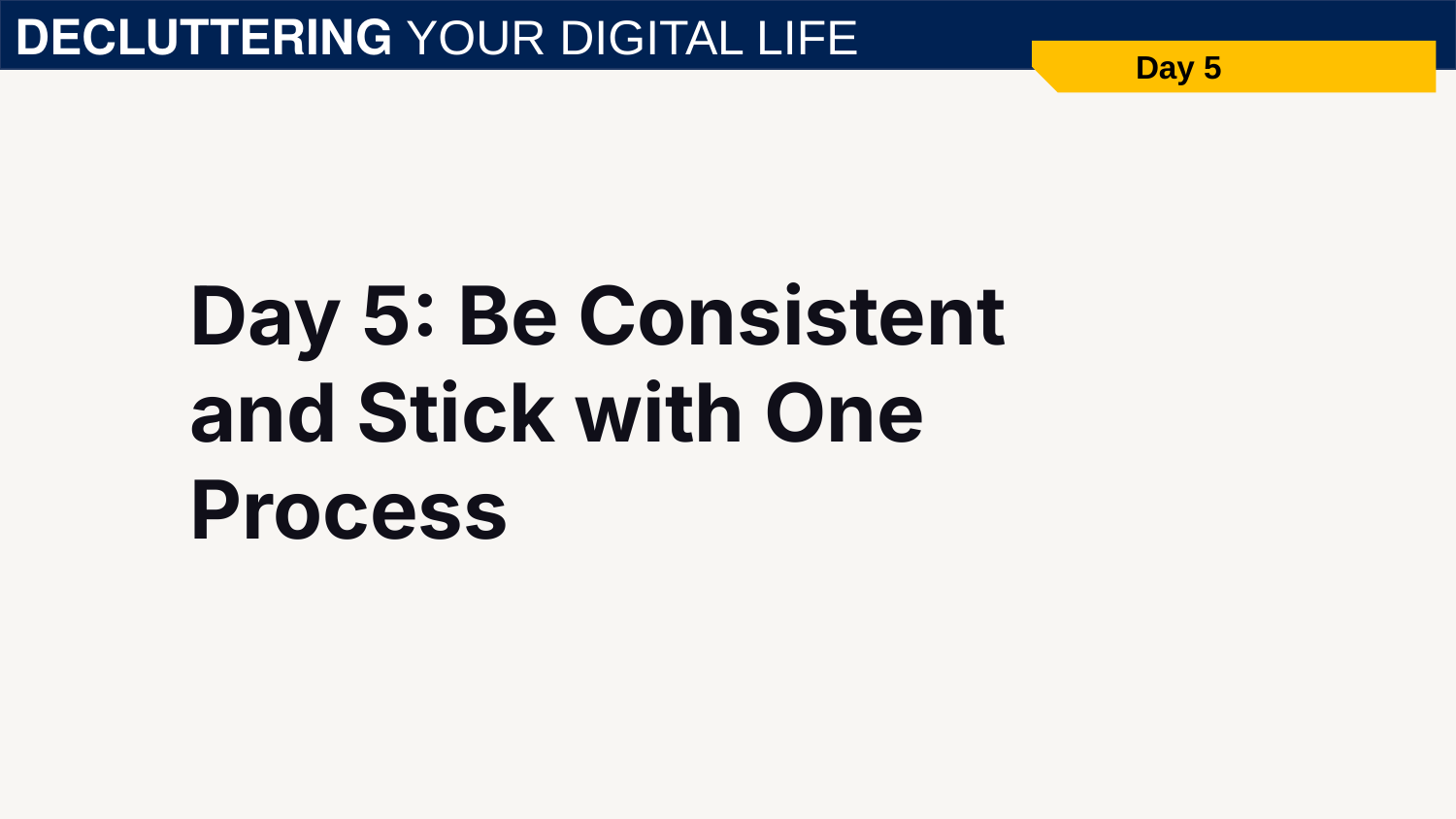

DECLUTTERING YOUR DIGITAL LIFE
Day 5

# Day 5: Be Consistent and Stick with One Process